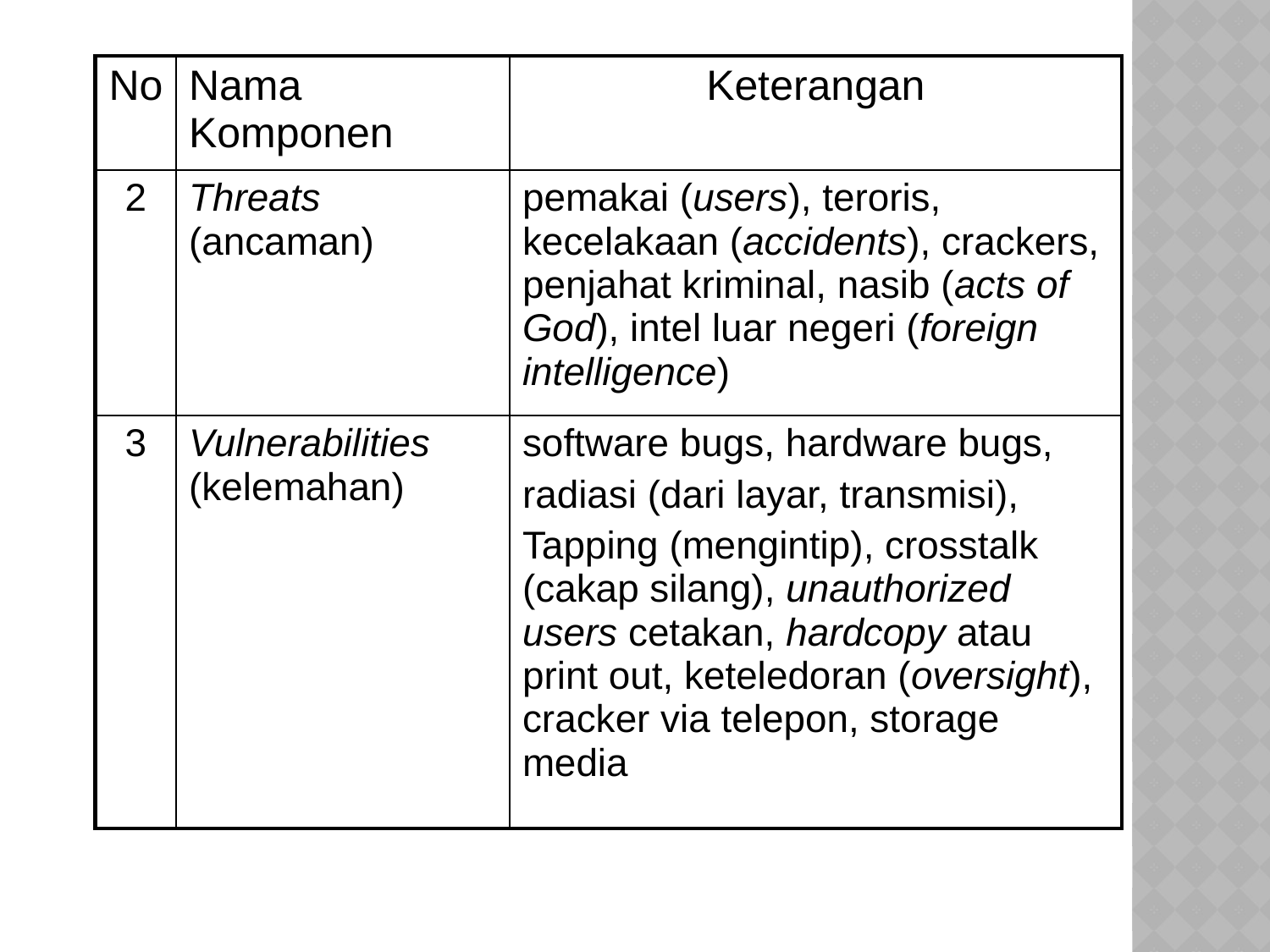

| No | Nama Komponen | Keterangan |
| --- | --- | --- |
| 2 | Threats (ancaman) | pemakai (users), teroris, kecelakaan (accidents), crackers, penjahat kriminal, nasib (acts of God), intel luar negeri (foreign intelligence) |
| 3 | Vulnerabilities (kelemahan) | software bugs, hardware bugs, radiasi (dari layar, transmisi), Tapping (mengintip), crosstalk (cakap silang), unauthorized users cetakan, hardcopy atau print out, keteledoran (oversight), cracker via telepon, storage media |